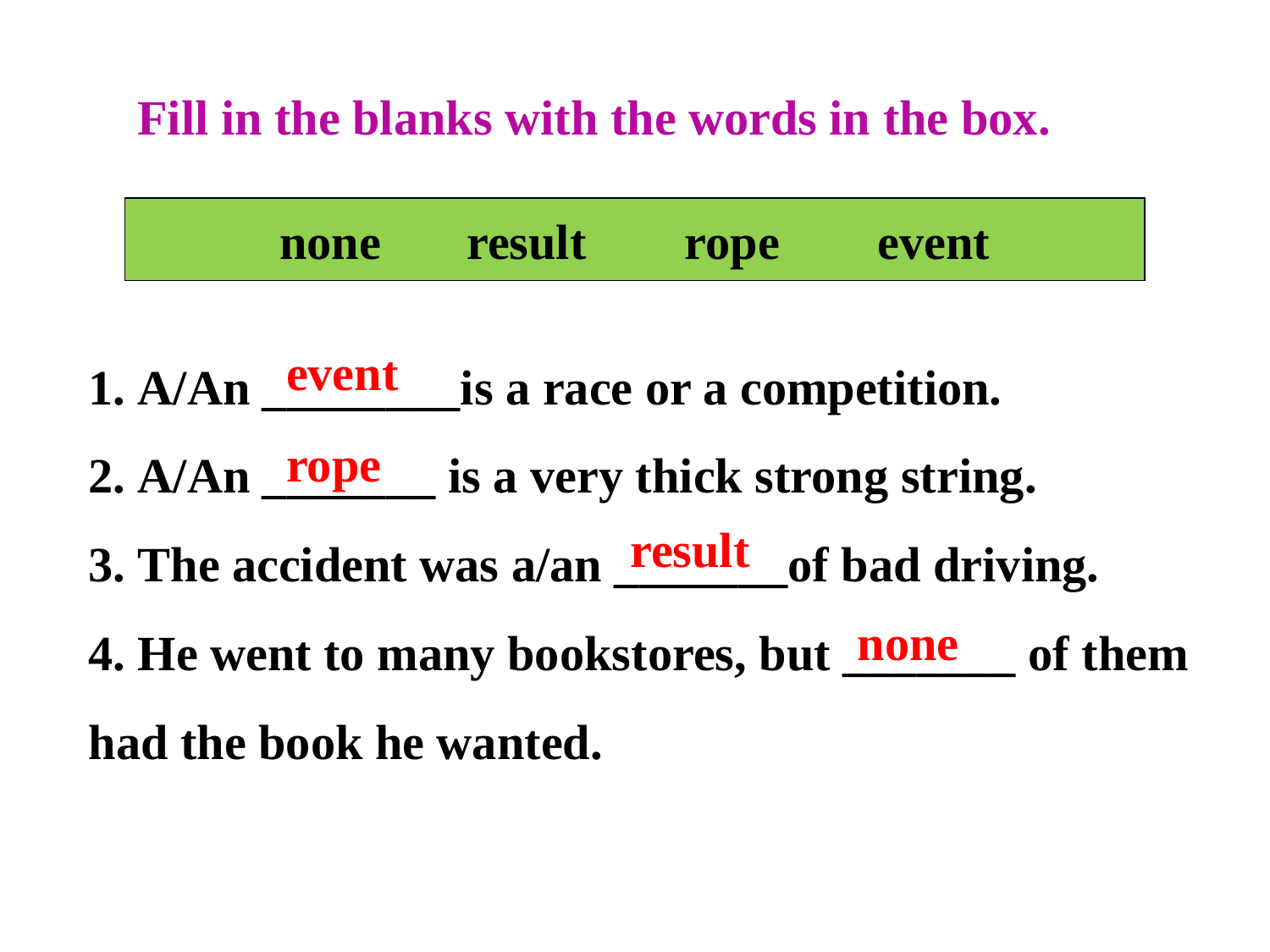

Fill in the blanks with the words in the box.
none       result        rope        event
 A/An ________is a race or a competition.
 A/An _______ is a very thick strong string.
 The accident was a/an _______of bad driving.
 He went to many bookstores, but _______ of them had the book he wanted.
event
rope
result
none